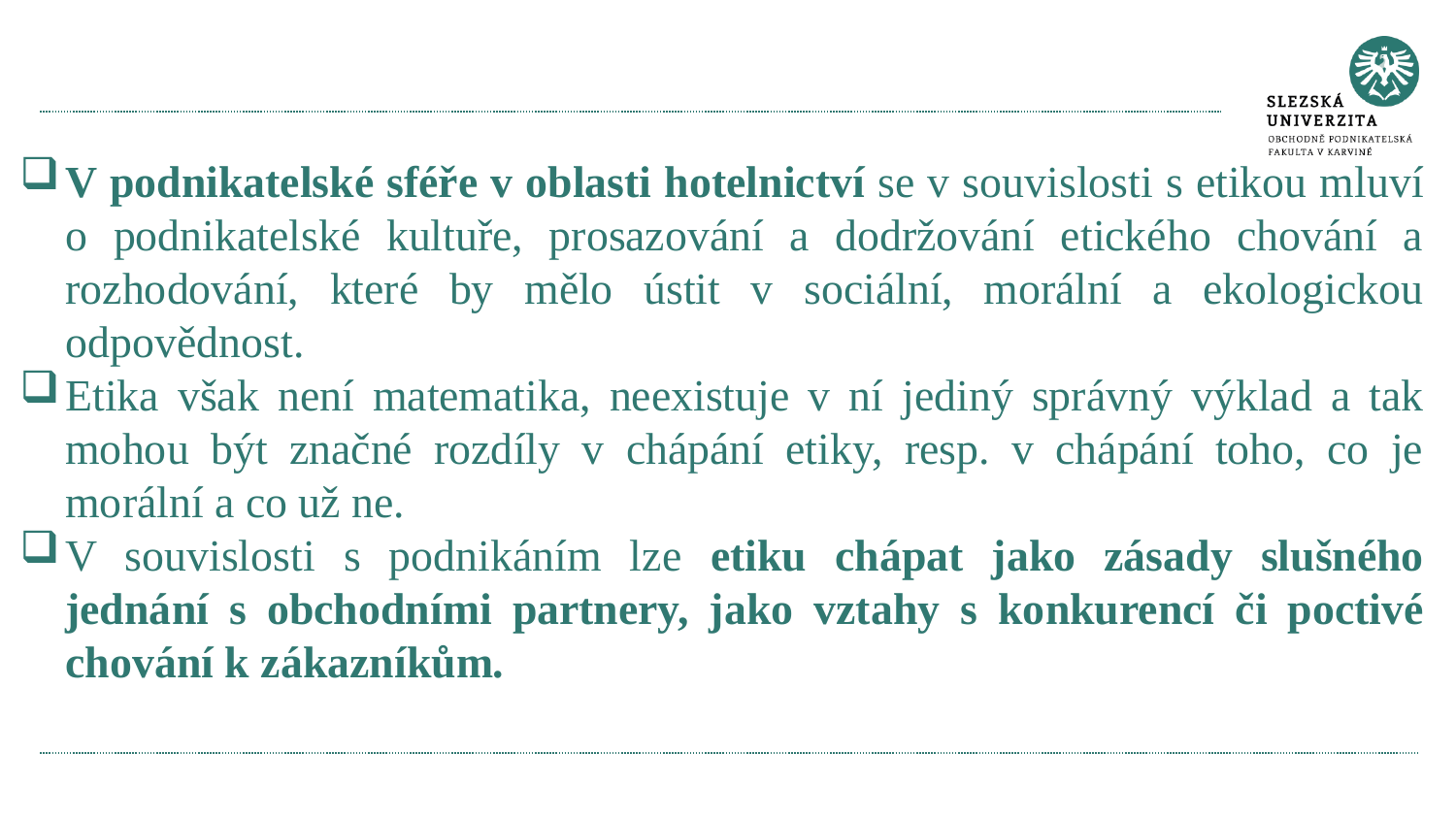

#
V podnikatelské sféře v oblasti hotelnictví se v souvislosti s etikou mluví o podnikatelské kultuře, prosazování a dodržování etického chování a rozhodování, které by mělo ústit v sociální, morální a ekologickou odpovědnost.
Etika však není matematika, neexistuje v ní jediný správný výklad a tak mohou být značné rozdíly v chápání etiky, resp. v chápání toho, co je morální a co už ne.
V souvislosti s podnikáním lze etiku chápat jako zásady slušného jednání s obchodními partnery, jako vztahy s konkurencí či poctivé chování k zákazníkům.